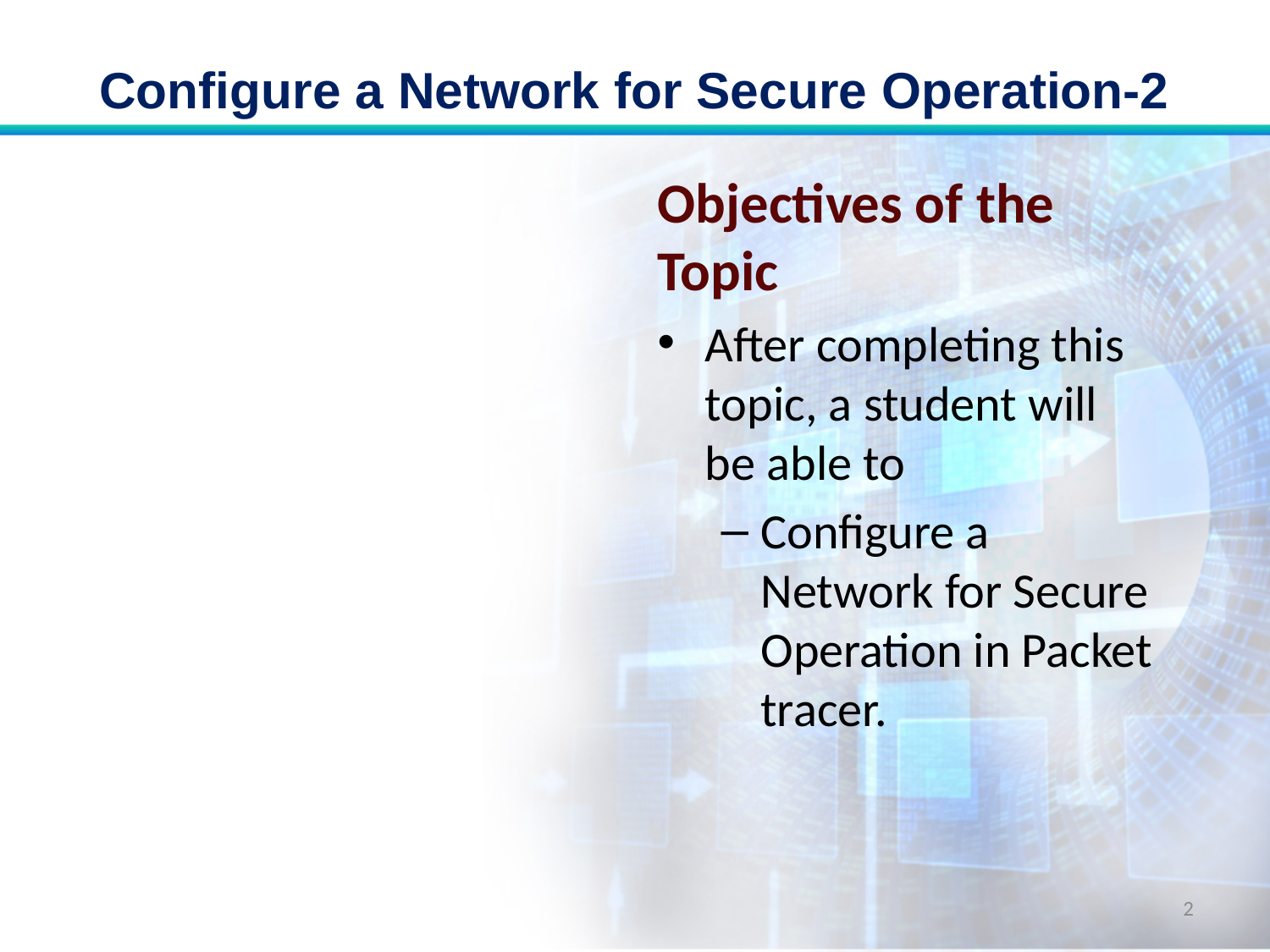

# Configure a Network for Secure Operation-2
Objectives of the Topic
After completing this topic, a student will be able to
Configure a Network for Secure Operation in Packet tracer.
2